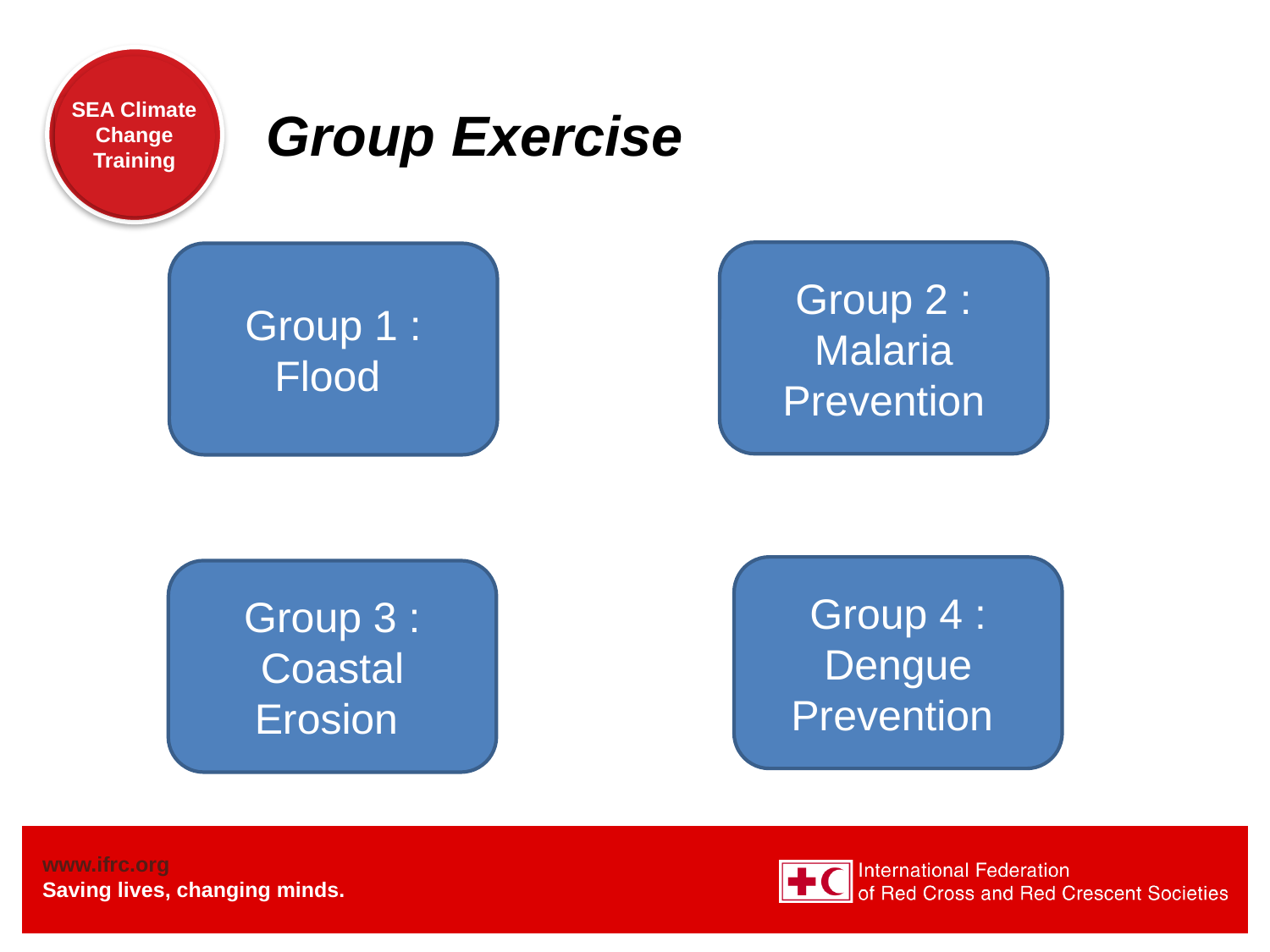

Group Exercise
Group 2 :
Malaria Prevention
Group 1 :
Flood
Group 4 :
Dengue Prevention
Group 3 :
Coastal Erosion